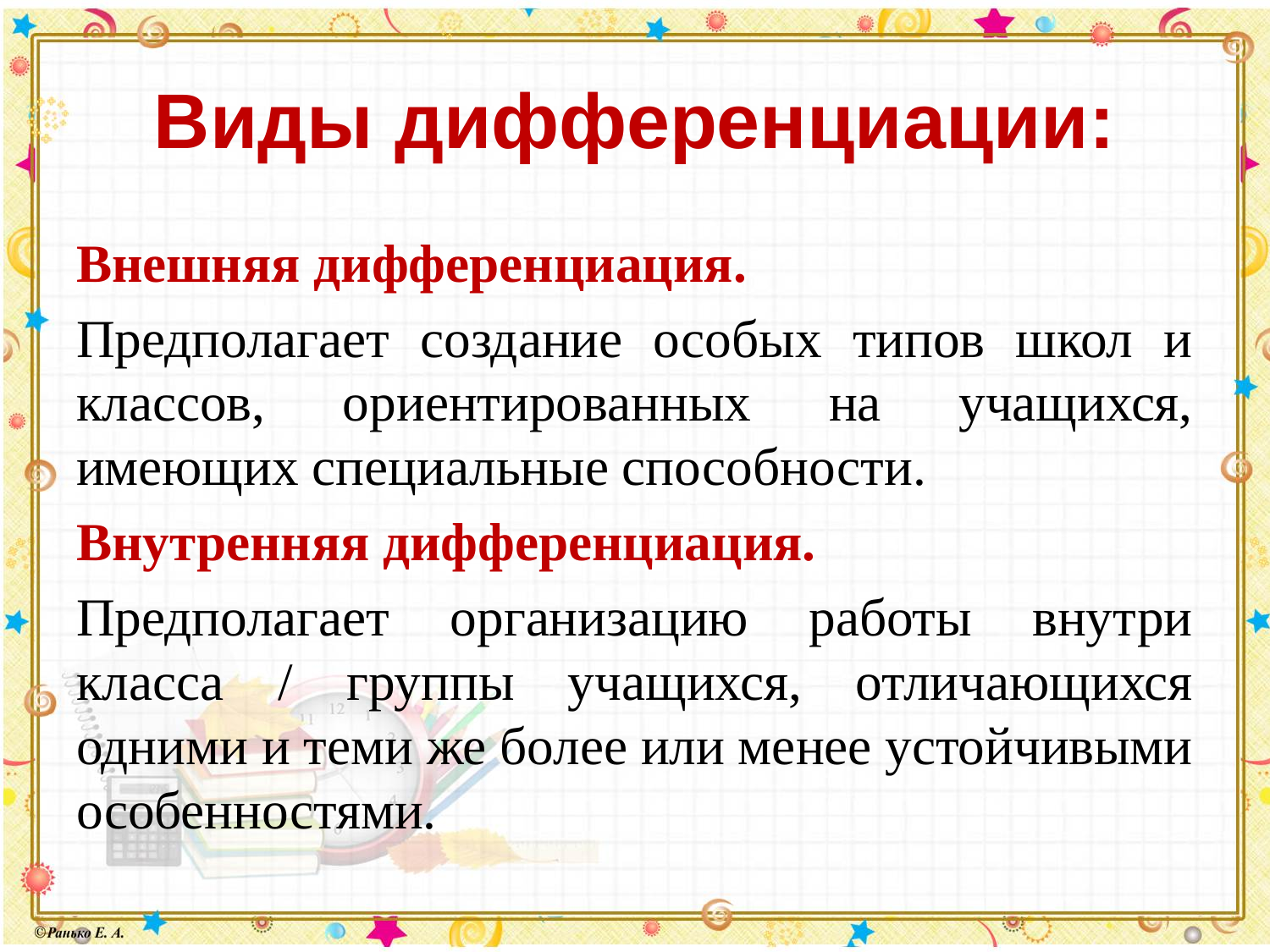

# Виды дифференциации:
Внешняя дифференциация.
Предполагает создание особых типов школ и классов, ориентированных на учащихся, имеющих специальные способности.
Внутренняя дифференциация.
Предполагает организацию работы внутри класса / группы учащихся, отличающихся одними и теми же более или менее устойчивыми особенностями.